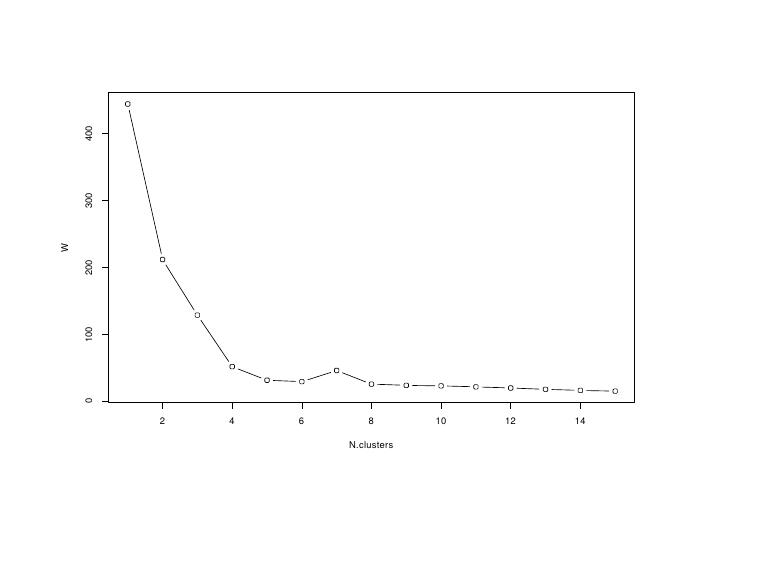

400
300
W
200

100

0
2
4
6
8
10
12
14
N.clusters